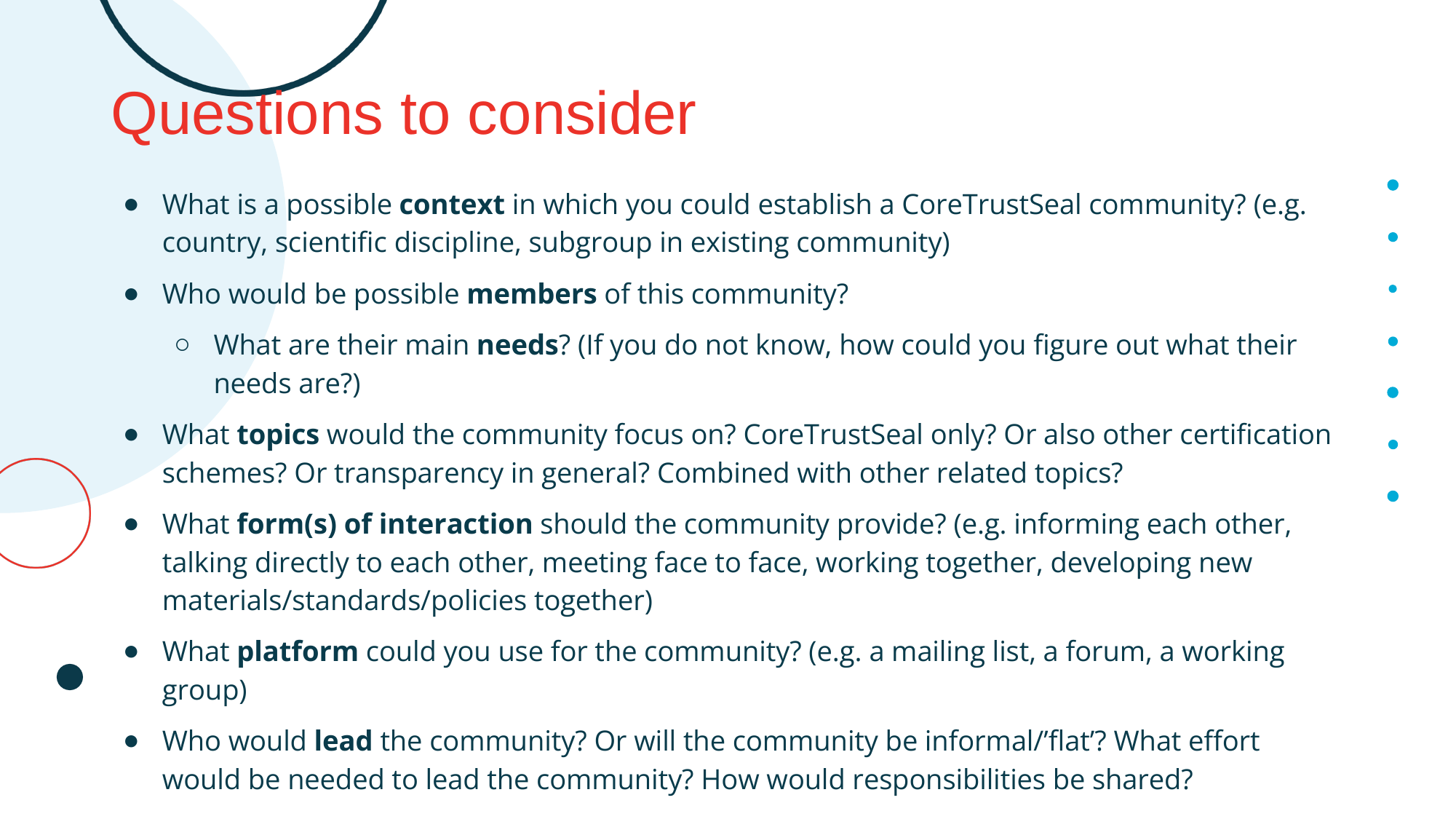

# Questions to consider
What is a possible context in which you could establish a CoreTrustSeal community? (e.g. country, scientific discipline, subgroup in existing community)
Who would be possible members of this community?
What are their main needs? (If you do not know, how could you figure out what their needs are?)
What topics would the community focus on? CoreTrustSeal only? Or also other certification schemes? Or transparency in general? Combined with other related topics?
What form(s) of interaction should the community provide? (e.g. informing each other, talking directly to each other, meeting face to face, working together, developing new materials/standards/policies together)
What platform could you use for the community? (e.g. a mailing list, a forum, a working group)
Who would lead the community? Or will the community be informal/’flat’? What effort would be needed to lead the community? How would responsibilities be shared?